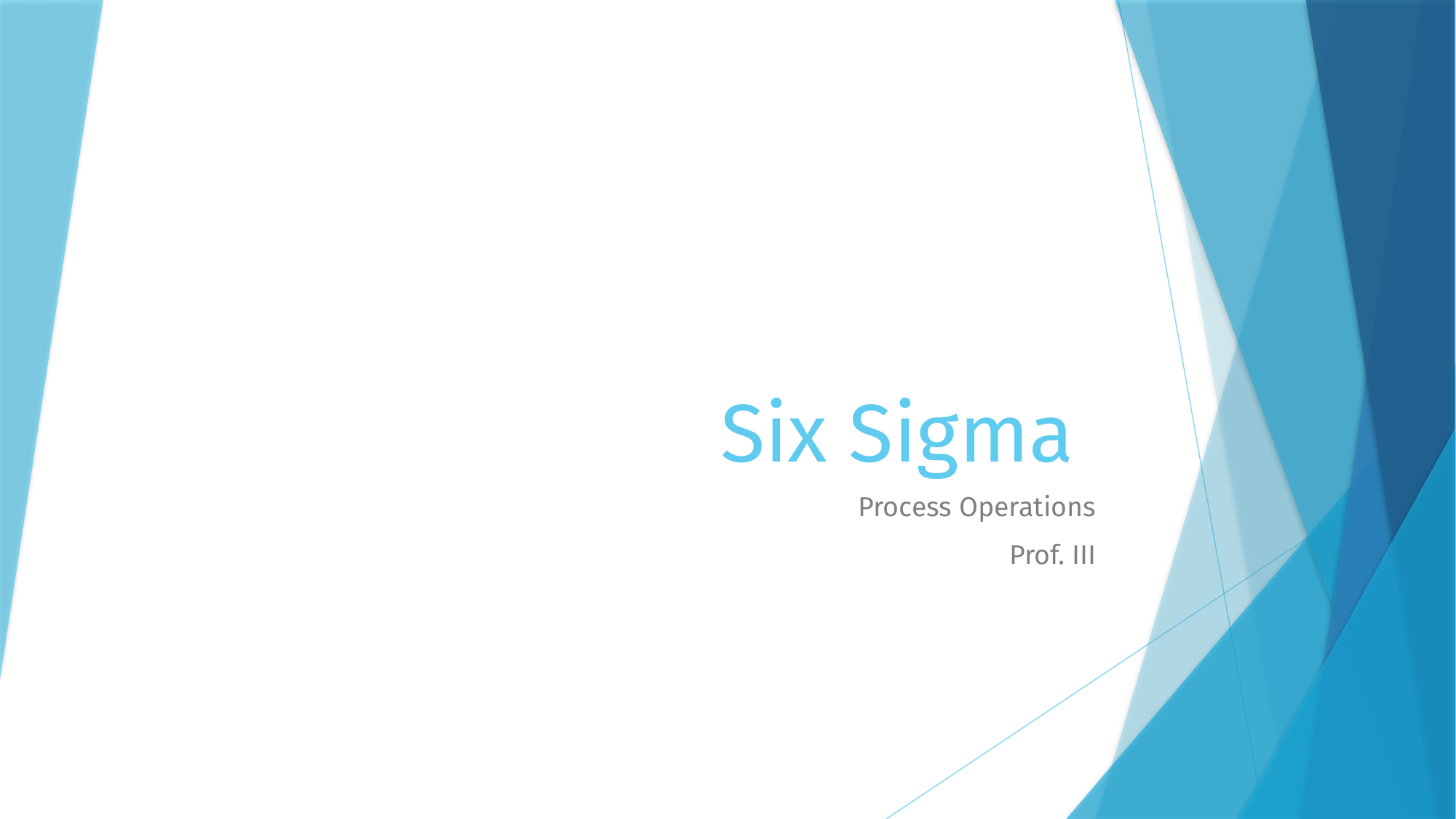

# Six Sigma
Process Operations
Prof. III